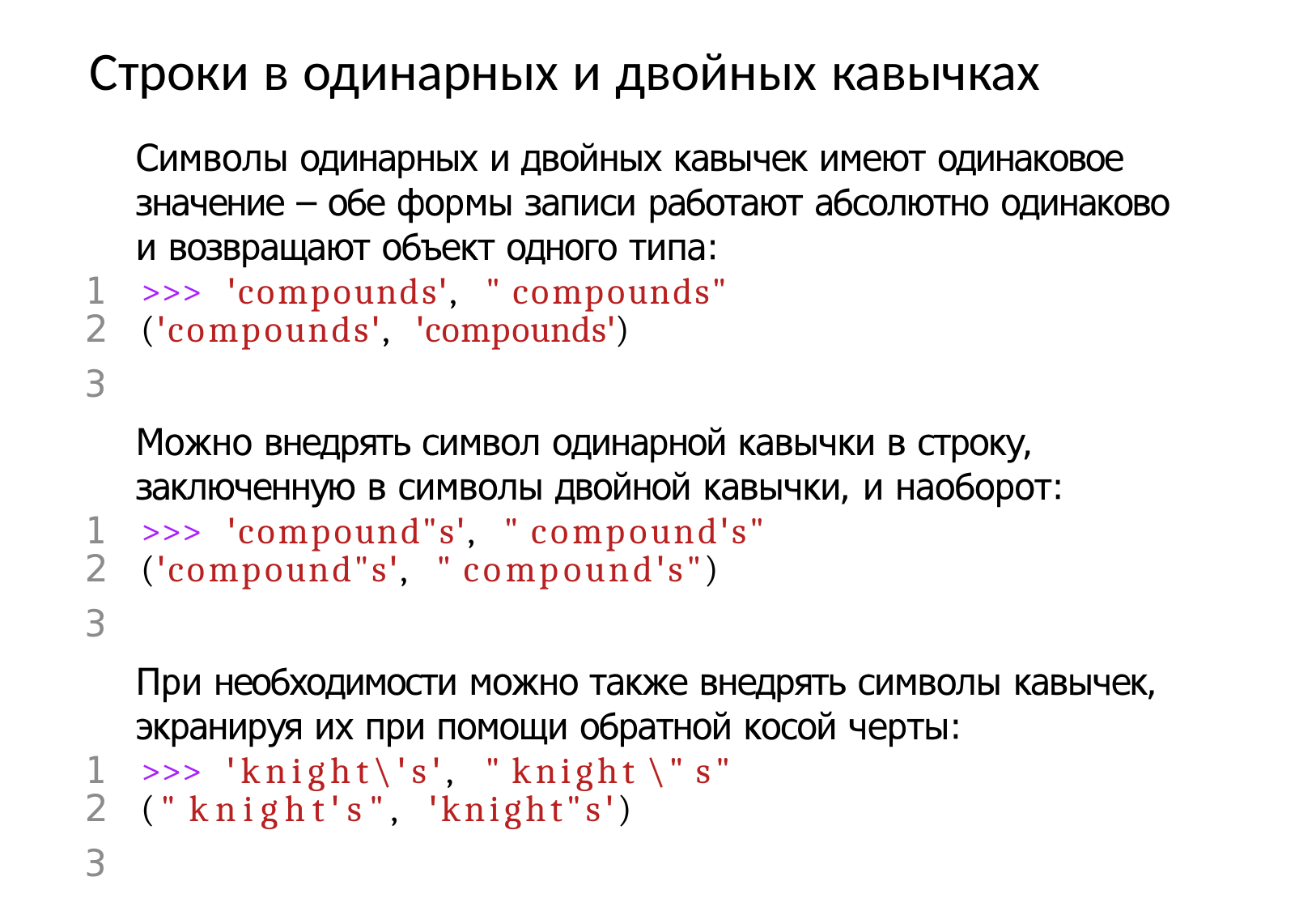

# Строки в одинарных и двойных кавычках
Символы одинарных и двойных кавычек имеют одинаковое значение – обе формы записи работают абсолютно одинаково и возвращают объект одного типа:
1	>>>  'compounds',  " compounds"
2	('compounds',  'compounds')
3
Можно внедрять символ одинарной кавычки в строку, заключенную в символы двойной кавычки, и наоборот:
1	>>>  'compound"s',  " compound's"
2	('compound"s',  " compound's")
3
При необходимости можно также внедрять символы кавычек, экранируя их при помощи обратной косой черты:
1	>>>  'knight\'s',  " knight \" s"
2	(" knight's",  'knight"s')
3